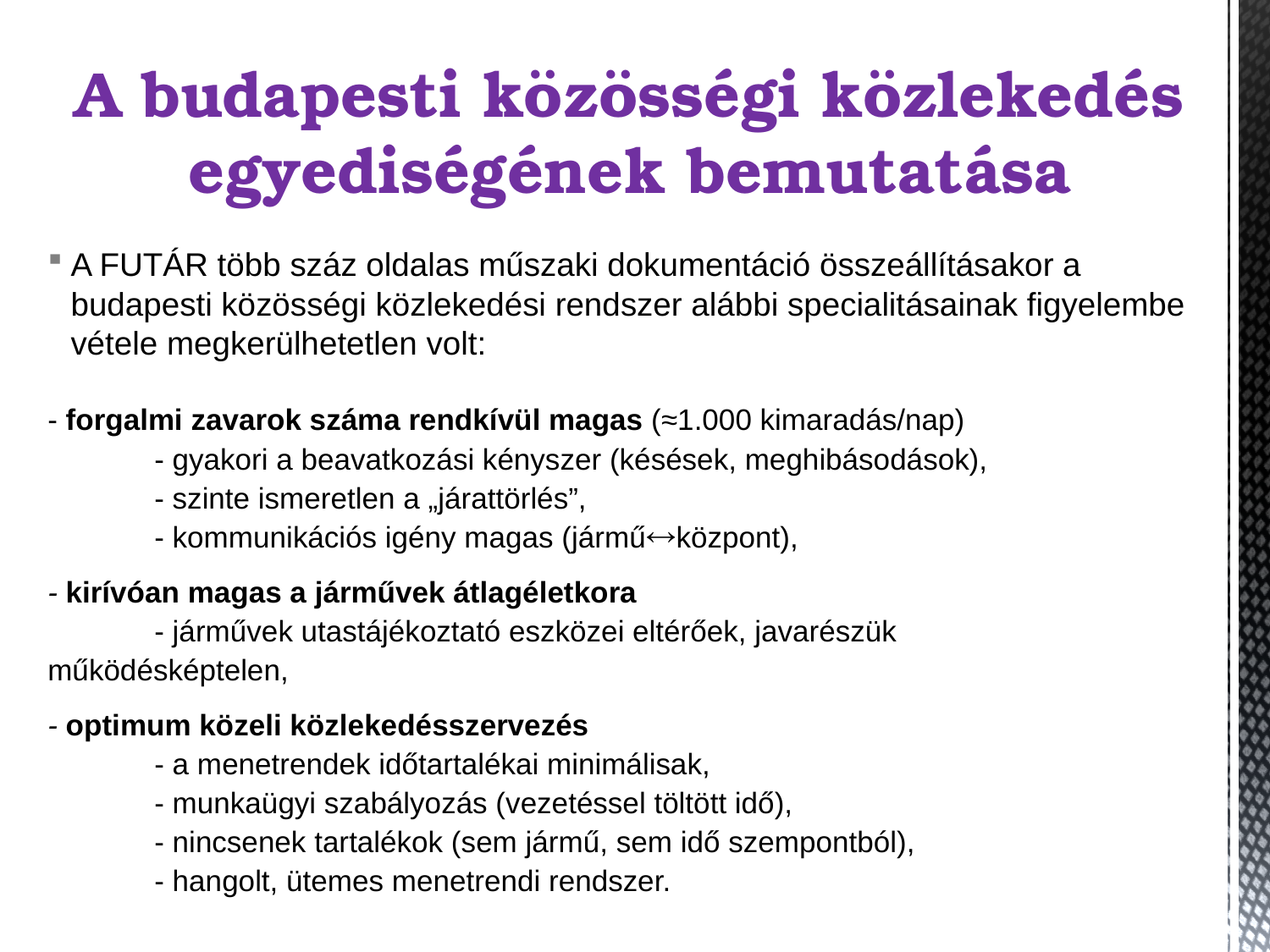

# A budapesti közösségi közlekedés egyediségének bemutatása
A FUTÁR több száz oldalas műszaki dokumentáció összeállításakor a budapesti közösségi közlekedési rendszer alábbi specialitásainak figyelembe vétele megkerülhetetlen volt:
- forgalmi zavarok száma rendkívül magas (≈1.000 kimaradás/nap)
	- gyakori a beavatkozási kényszer (késések, meghibásodások),
	- szinte ismeretlen a „járattörlés”,
	- kommunikációs igény magas (jármű↔központ),
- kirívóan magas a járművek átlagéletkora
	- járművek utastájékoztató eszközei eltérőek, javarészük 	működésképtelen,
- optimum közeli közlekedésszervezés
	- a menetrendek időtartalékai minimálisak,
	- munkaügyi szabályozás (vezetéssel töltött idő),
	- nincsenek tartalékok (sem jármű, sem idő szempontból),
	- hangolt, ütemes menetrendi rendszer.